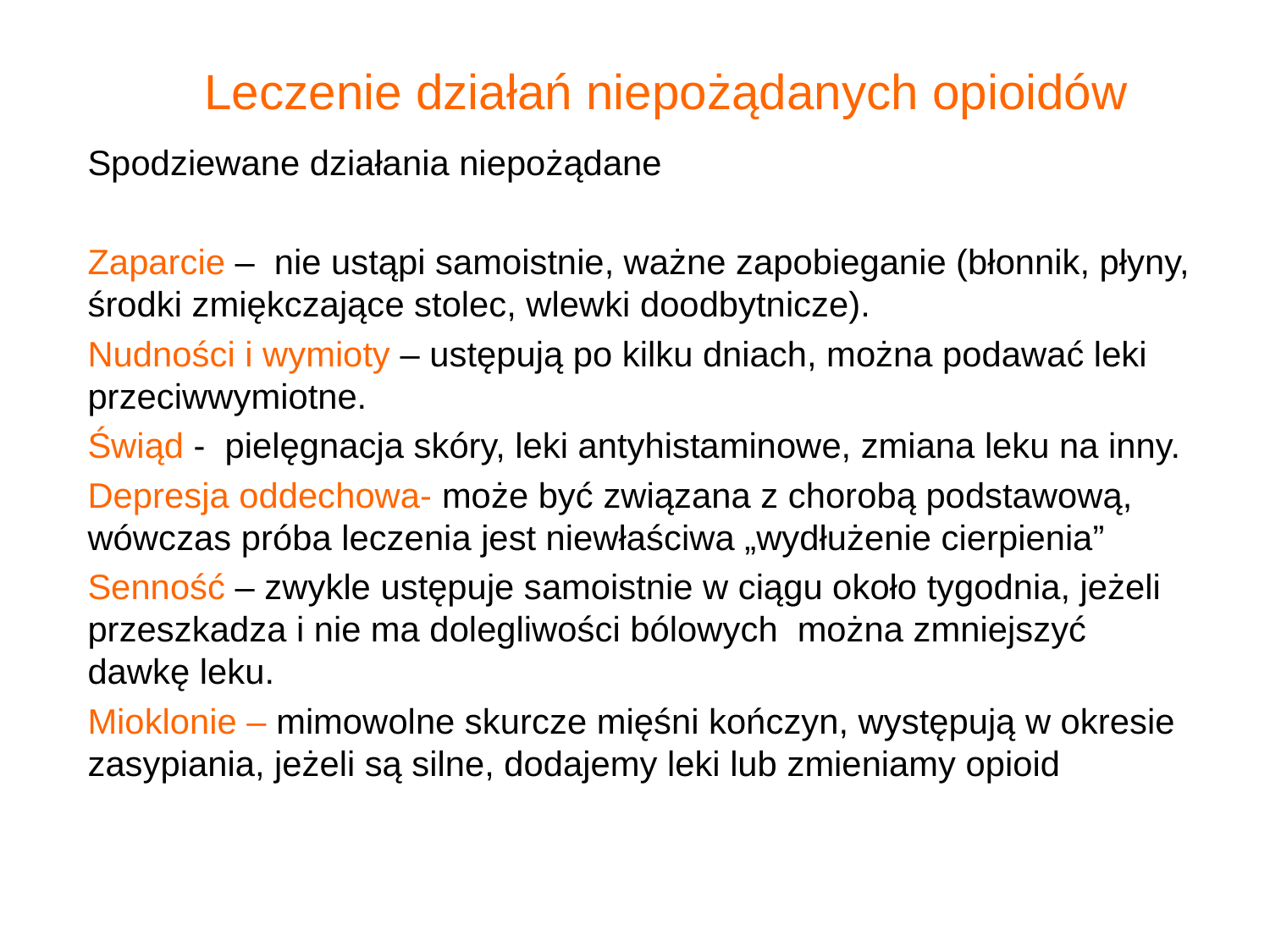

# Leczenie działań niepożądanych opioidów
Spodziewane działania niepożądane

Zaparcie –  nie ustąpi samoistnie, ważne zapobieganie (błonnik, płyny, środki zmiękczające stolec, wlewki doodbytnicze).
Nudności i wymioty – ustępują po kilku dniach, można podawać leki przeciwwymiotne.
Świąd -  pielęgnacja skóry, leki antyhistaminowe, zmiana leku na inny.
Depresja oddechowa- może być związana z chorobą podstawową, wówczas próba leczenia jest niewłaściwa „wydłużenie cierpienia”
Senność – zwykle ustępuje samoistnie w ciągu około tygodnia, jeżeli przeszkadza i nie ma dolegliwości bólowych  można zmniejszyć dawkę leku.
Mioklonie – mimowolne skurcze mięśni kończyn, występują w okresie zasypiania, jeżeli są silne, dodajemy leki lub zmieniamy opioid